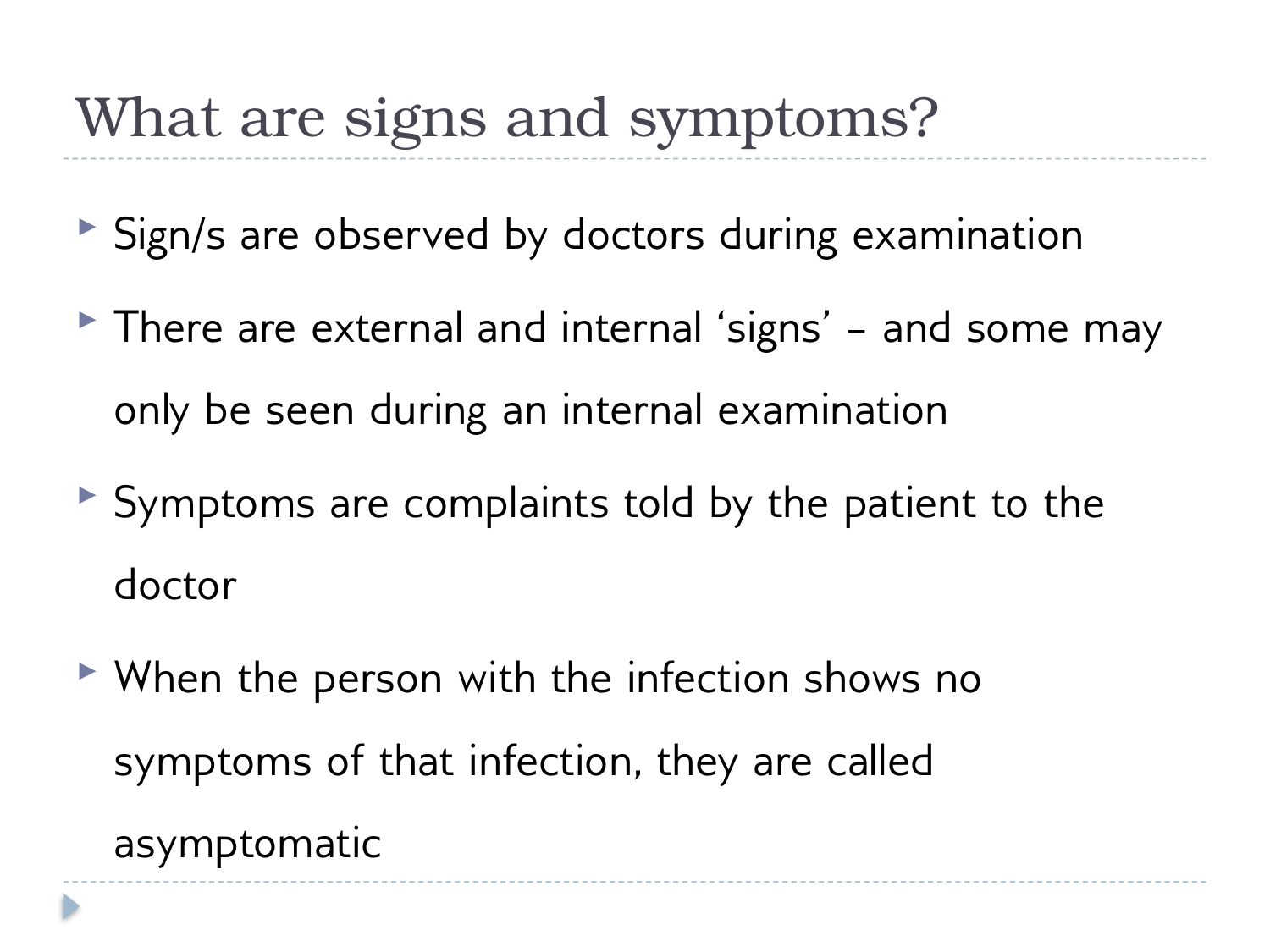

# What are signs and symptoms?
Sign/s are observed by doctors during examination
There are external and internal ‘signs’ – and some may only be seen during an internal examination
Symptoms are complaints told by the patient to the doctor
When the person with the infection shows no symptoms of that infection, they are called asymptomatic